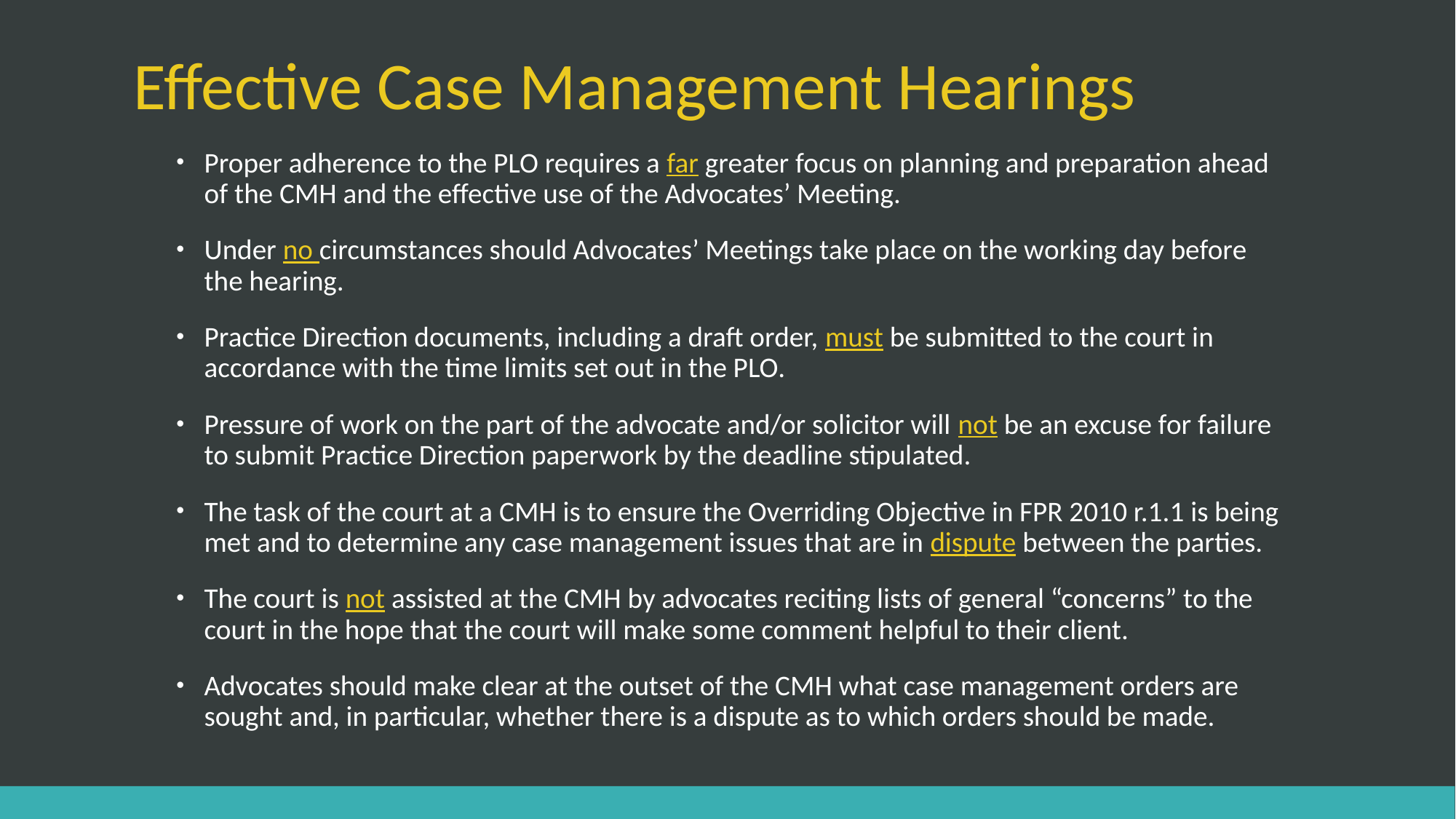

# Effective Case Management Hearings
Proper adherence to the PLO requires a far greater focus on planning and preparation ahead of the CMH and the effective use of the Advocates’ Meeting.
Under no circumstances should Advocates’ Meetings take place on the working day before the hearing.
Practice Direction documents, including a draft order, must be submitted to the court in accordance with the time limits set out in the PLO.
Pressure of work on the part of the advocate and/or solicitor will not be an excuse for failure to submit Practice Direction paperwork by the deadline stipulated.
The task of the court at a CMH is to ensure the Overriding Objective in FPR 2010 r.1.1 is being met and to determine any case management issues that are in dispute between the parties.
The court is not assisted at the CMH by advocates reciting lists of general “concerns” to the court in the hope that the court will make some comment helpful to their client.
Advocates should make clear at the outset of the CMH what case management orders are sought and, in particular, whether there is a dispute as to which orders should be made.